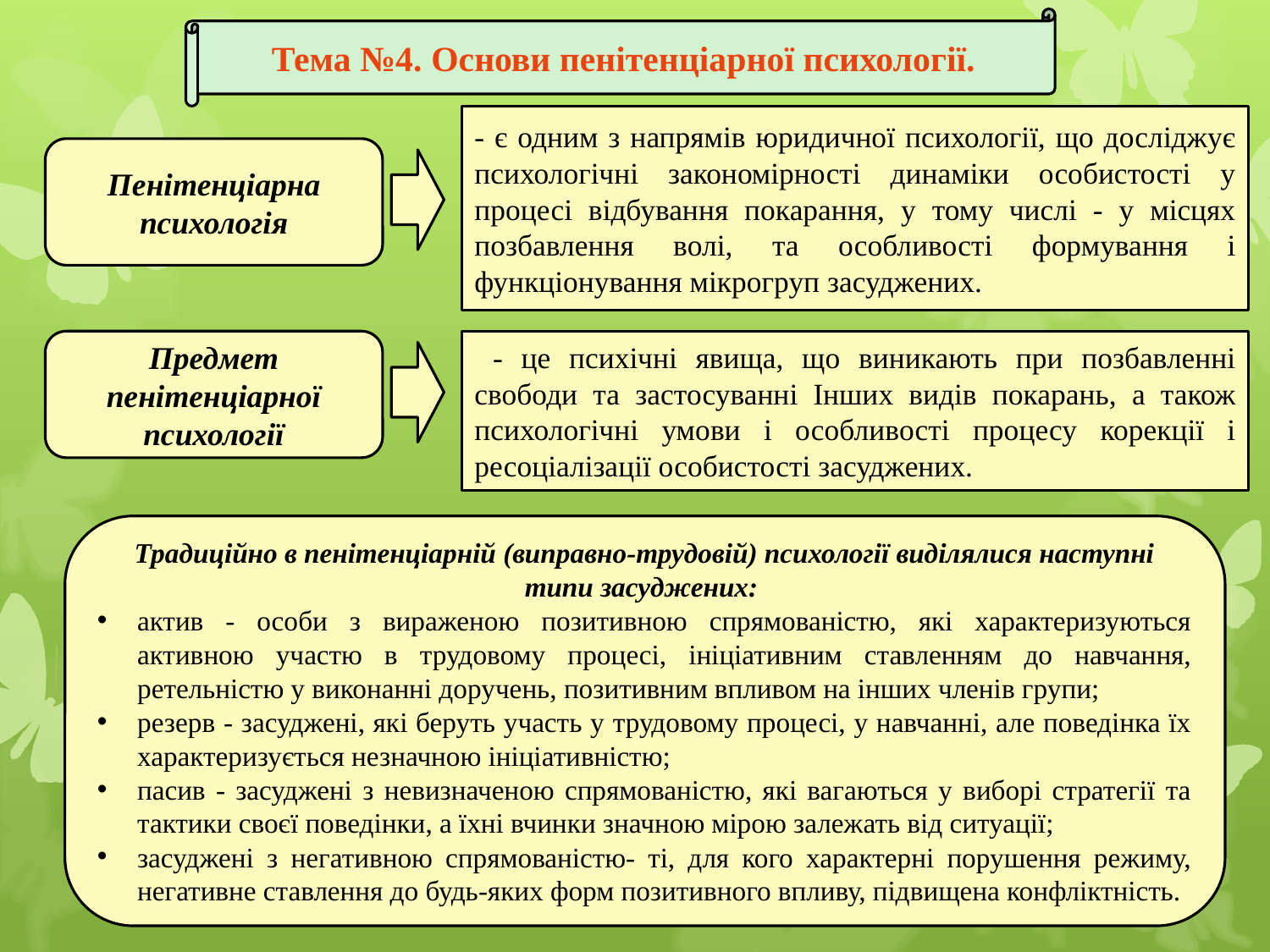

Тема №4. Основи пенітенціарної психології.
- є одним з напрямів юридичної психології, що досліджує психологічні закономірності динаміки особистості у процесі відбування покарання, у тому числі - у місцях позбавлення волі, та особливості формування і функціонування мікрогруп засуджених.
Пенітенціарна психологія

Предмет пенітенціарної психології
 - це психічні явища, що виникають при позбавленні свободи та застосуванні Інших видів покарань, а також психологічні умови і особливості процесу корекції і ресоціалізації особистості засуджених.

Традиційно в пенітенціарній (виправно-трудовій) психології виділялися наступні типи засуджених:
актив - особи з вираженою позитивною спрямованістю, які характеризуються активною участю в трудовому процесі, ініціативним ставленням до навчання, ретельністю у виконанні доручень, позитивним впливом на інших членів групи;
резерв - засуджені, які беруть участь у трудовому процесі, у навчанні, але поведінка їх характеризується незначною ініціативністю;
пасив - засуджені з невизначеною спрямованістю, які вагаються у виборі стратегії та тактики своєї поведінки, а їхні вчинки значною мірою залежать від ситуації;
засуджені з негативною спрямованістю- ті, для кого характерні порушення режиму, негативне ставлення до будь-яких форм позитивного впливу, підвищена конфліктність.